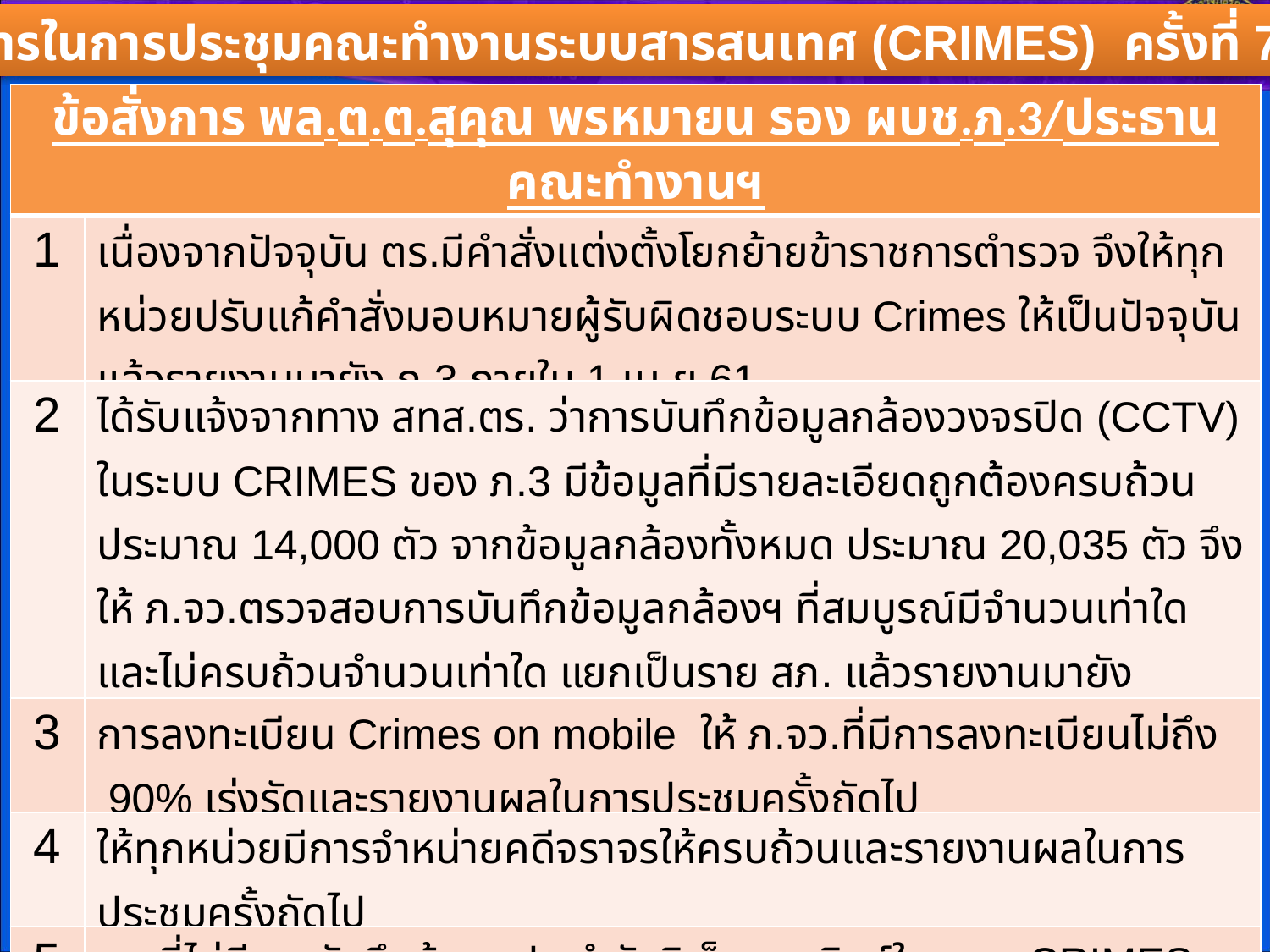

สรุปข้อสั่งการในการประชุมคณะทำงานระบบสารสนเทศ (CRIMES)  ครั้งที่ 7/2561
| ข้อสั่งการ พล.ต.ต.สุคุณ พรหมายน รอง ผบช.ภ.3/ประธานคณะทำงานฯ |  |
| --- | --- |
| 1 | เนื่องจากปัจจุบัน ตร.มีคำสั่งแต่งตั้งโยกย้ายข้าราชการตำรวจ จึงให้ทุกหน่วยปรับแก้คำสั่งมอบหมายผู้รับผิดชอบระบบ Crimes ให้เป็นปัจจุบัน แล้วรายงานมายัง ภ.3 ภายใน 1 เม.ย.61 |
| 2 | ได้รับแจ้งจากทาง สทส.ตร. ว่าการบันทึกข้อมูลกล้องวงจรปิด (CCTV) ในระบบ CRIMES ของ ภ.3 มีข้อมูลที่มีรายละเอียดถูกต้องครบถ้วน ประมาณ 14,000 ตัว จากข้อมูลกล้องทั้งหมด ประมาณ 20,035 ตัว จึงให้ ภ.จว.ตรวจสอบการบันทึกข้อมูลกล้องฯ ที่สมบูรณ์มีจำนวนเท่าใดและไม่ครบถ้วนจำนวนเท่าใด แยกเป็นราย สภ. แล้วรายงานมายัง ภ.3ภายใน 20 มี.ค.61 |
| 3 | การลงทะเบียน Crimes on mobile ให้ ภ.จว.ที่มีการลงทะเบียนไม่ถึง 90% เร่งรัดและรายงานผลในการประชุมครั้งถัดไป |
| 4 | ให้ทุกหน่วยมีการจำหน่ายคดีจราจรให้ครบถ้วนและรายงานผลในการประชุมครั้งถัดไป |
| 5 | สภ.ที่ไม่มีการบันทึกข้อมูลประจำวันอิเล็กทรอนิกส์ในระบบ CRIMES (เฉพาะการรับแจ้งเป็นหลักฐาน) ให้ ภ.จว.รายงานชี้แจงมายัง ภ.3 ภายใน 20 มี.ค.61 |
| 6 | การบันทึกข้อมูลมายจับ กรณีปัญหาสถานะผู้ต้องหาหลบหนีแต่ไม่ได้บันทึกข้อมูลหมายจับในระบบฯ ให้ ภ.จว.รายงานชี้แจงมายัง ภ.3 ภายใน 20 มี.ค.61 |